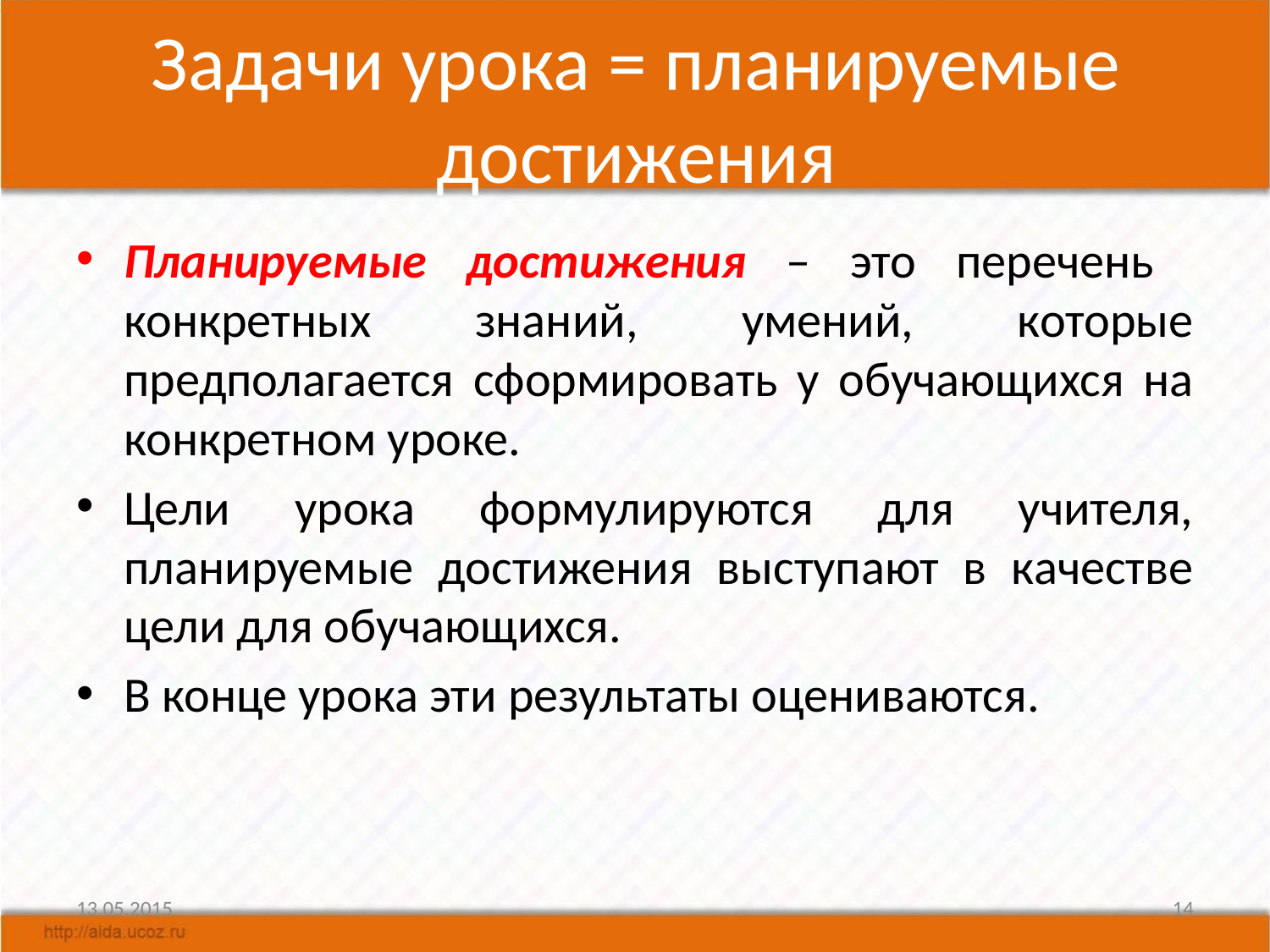

# Задачи урока = планируемые достижения
Планируемые достижения – это перечень  конкретных знаний, умений, которые предполагается сформировать у обучающихся на конкретном уроке.
Цели урока формулируются для учителя, планируемые достижения выступают в качестве цели для обучающихся.
В конце урока эти результаты оцениваются.

13.05.2015
14